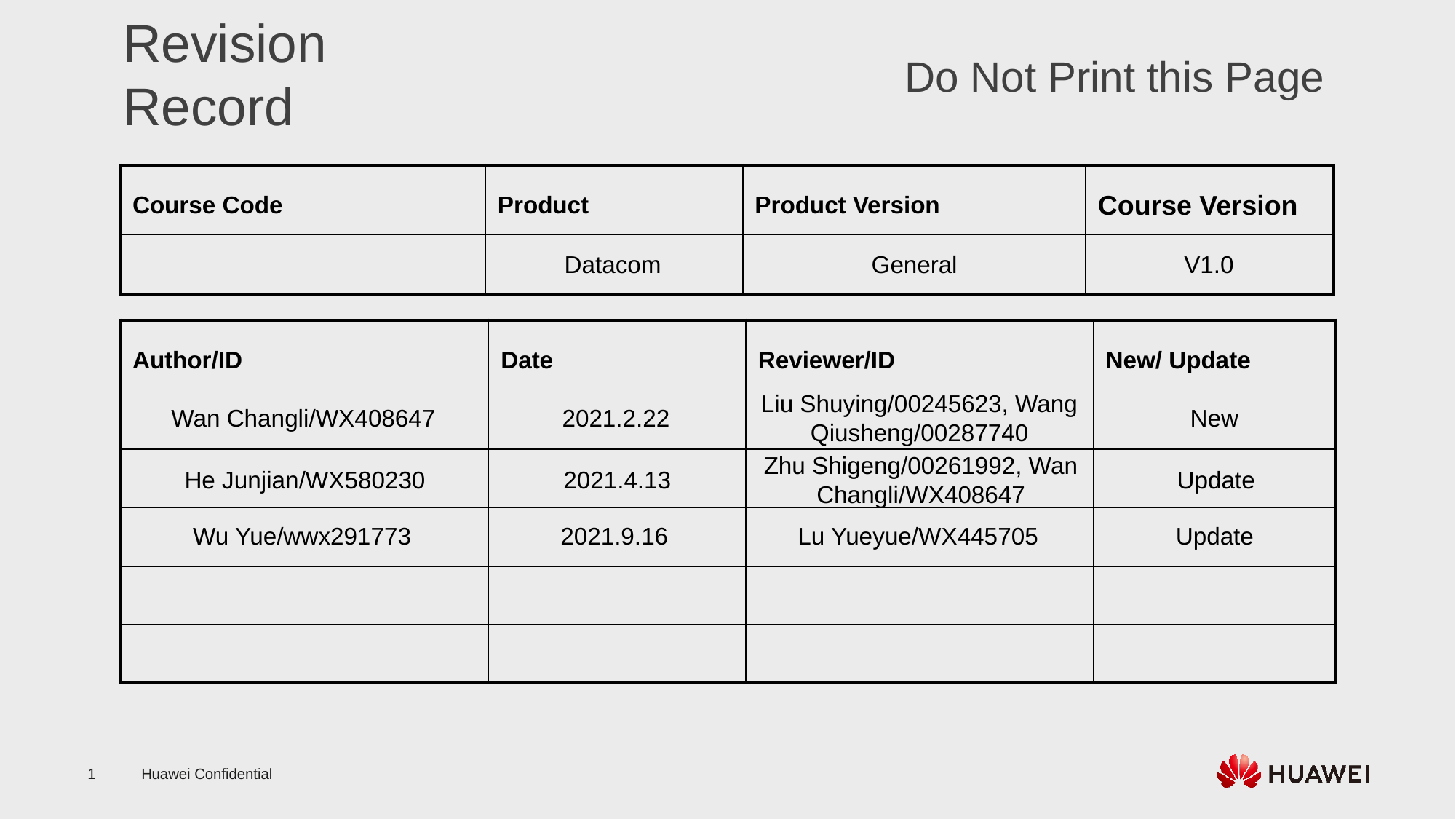

Datacom
General
V1.0
Wan Changli/WX408647
2021.2.22
Liu Shuying/00245623, Wang Qiusheng/00287740
New
He Junjian/WX580230
2021.4.13
Zhu Shigeng/00261992, Wan Changli/WX408647
Update
Wu Yue/wwx291773
2021.9.16
Lu Yueyue/WX445705
Update